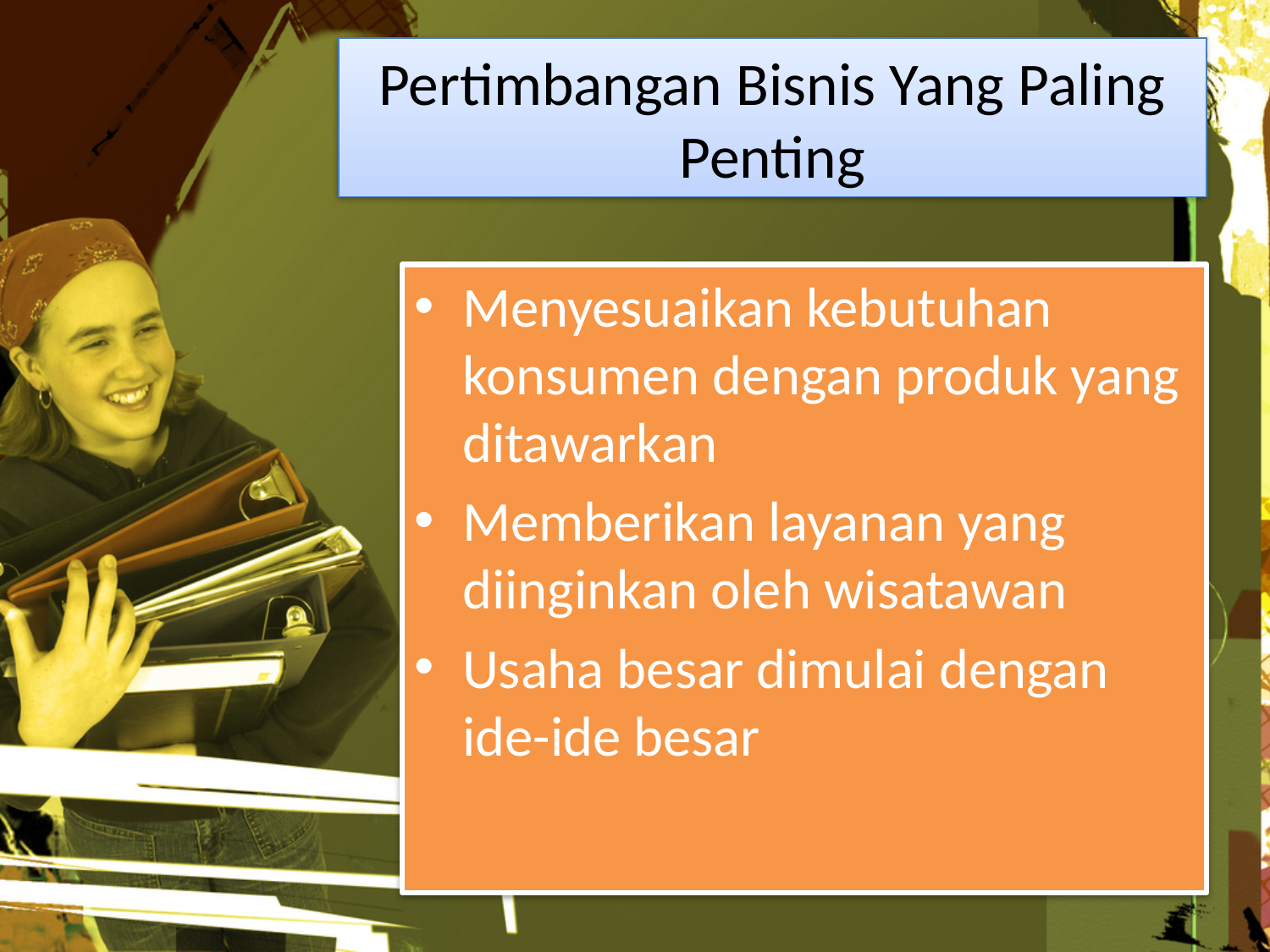

# Pertimbangan Bisnis Yang Paling Penting
Menyesuaikan kebutuhan konsumen dengan produk yang ditawarkan
Memberikan layanan yang diinginkan oleh wisatawan
Usaha besar dimulai dengan ide-ide besar